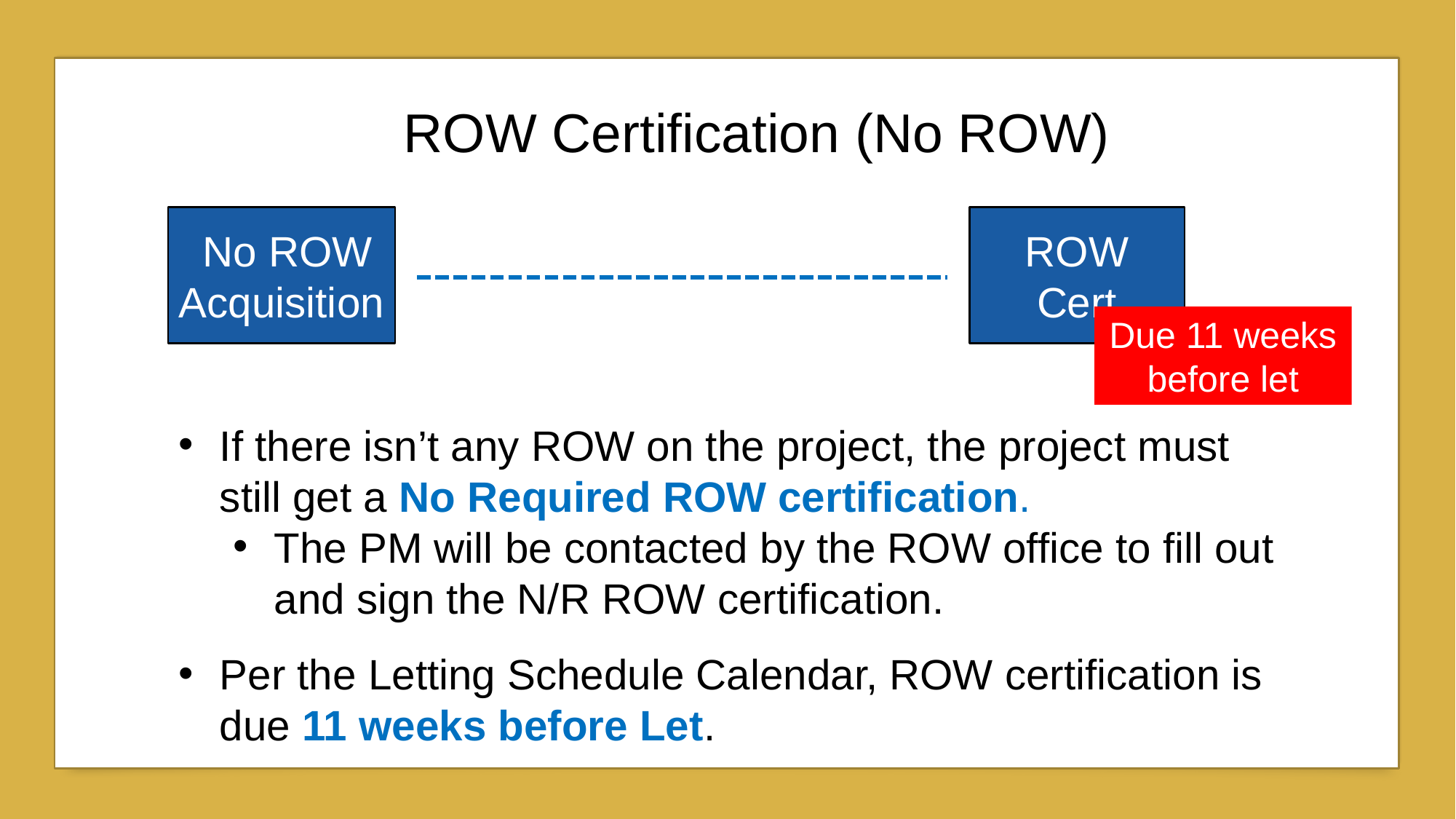

ROW Certification (No ROW)
 No ROW Acquisition
ROW Cert
Due 11 weeks before let
If there isn’t any ROW on the project, the project must still get a No Required ROW certification.
The PM will be contacted by the ROW office to fill out and sign the N/R ROW certification.

Per the Letting Schedule Calendar, ROW certification is due 11 weeks before Let.